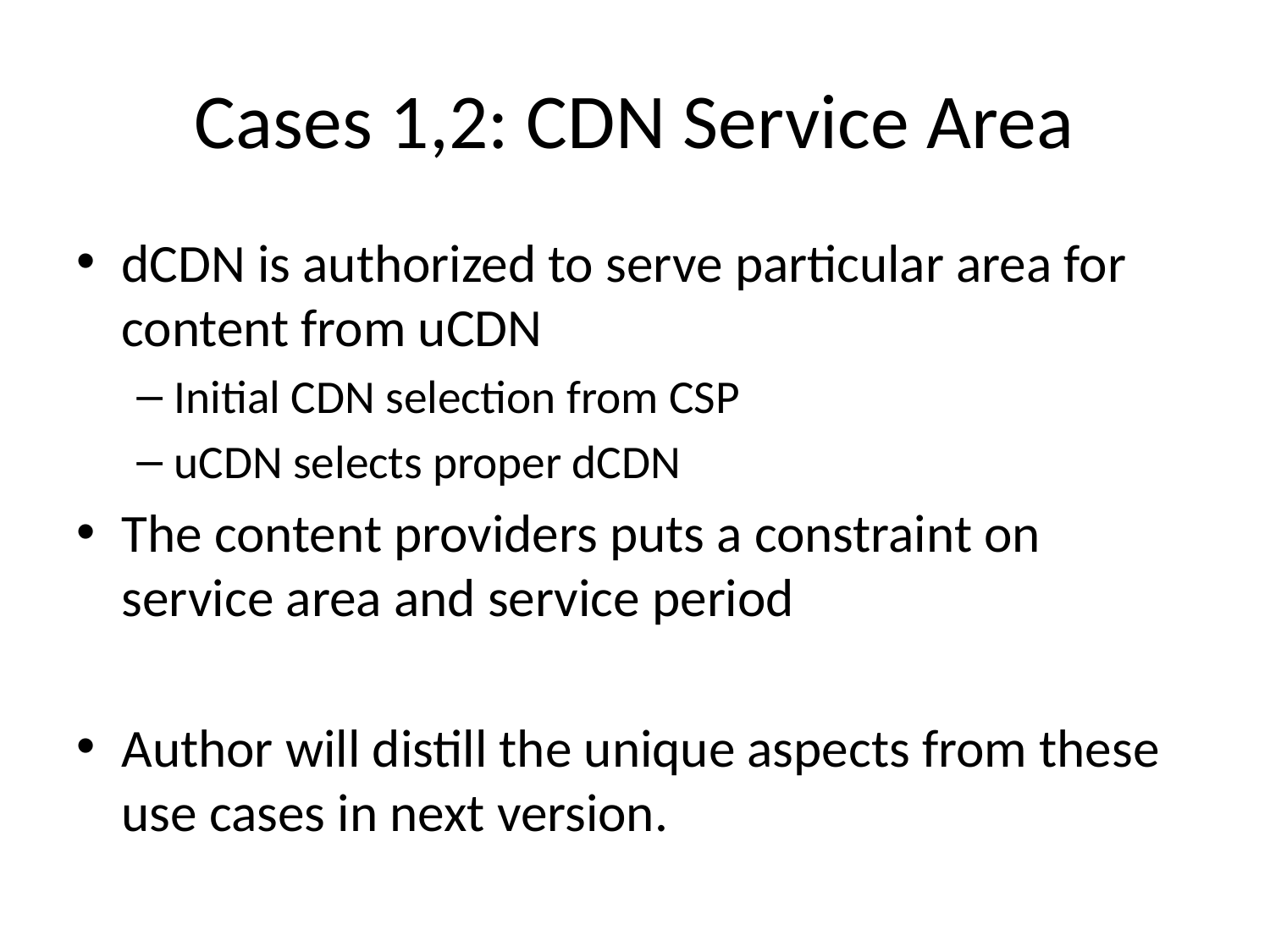

# Cases 1,2: CDN Service Area
dCDN is authorized to serve particular area for content from uCDN
Initial CDN selection from CSP
uCDN selects proper dCDN
The content providers puts a constraint on service area and service period

Author will distill the unique aspects from these use cases in next version.